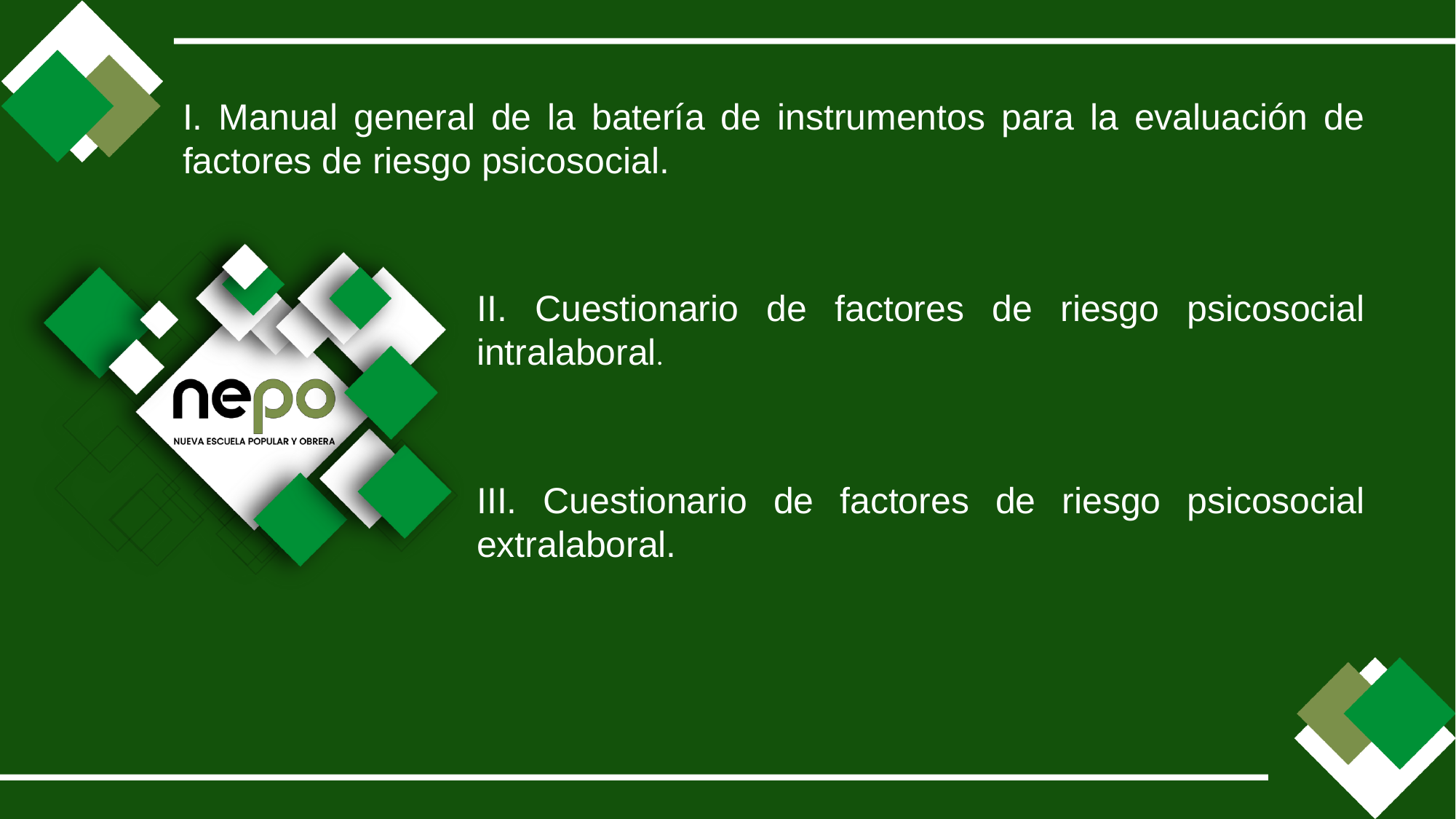

I. Manual general de la batería de instrumentos para la evaluación de factores de riesgo psicosocial.
II. Cuestionario de factores de riesgo psicosocial intralaboral.
III. Cuestionario de factores de riesgo psicosocial extralaboral.